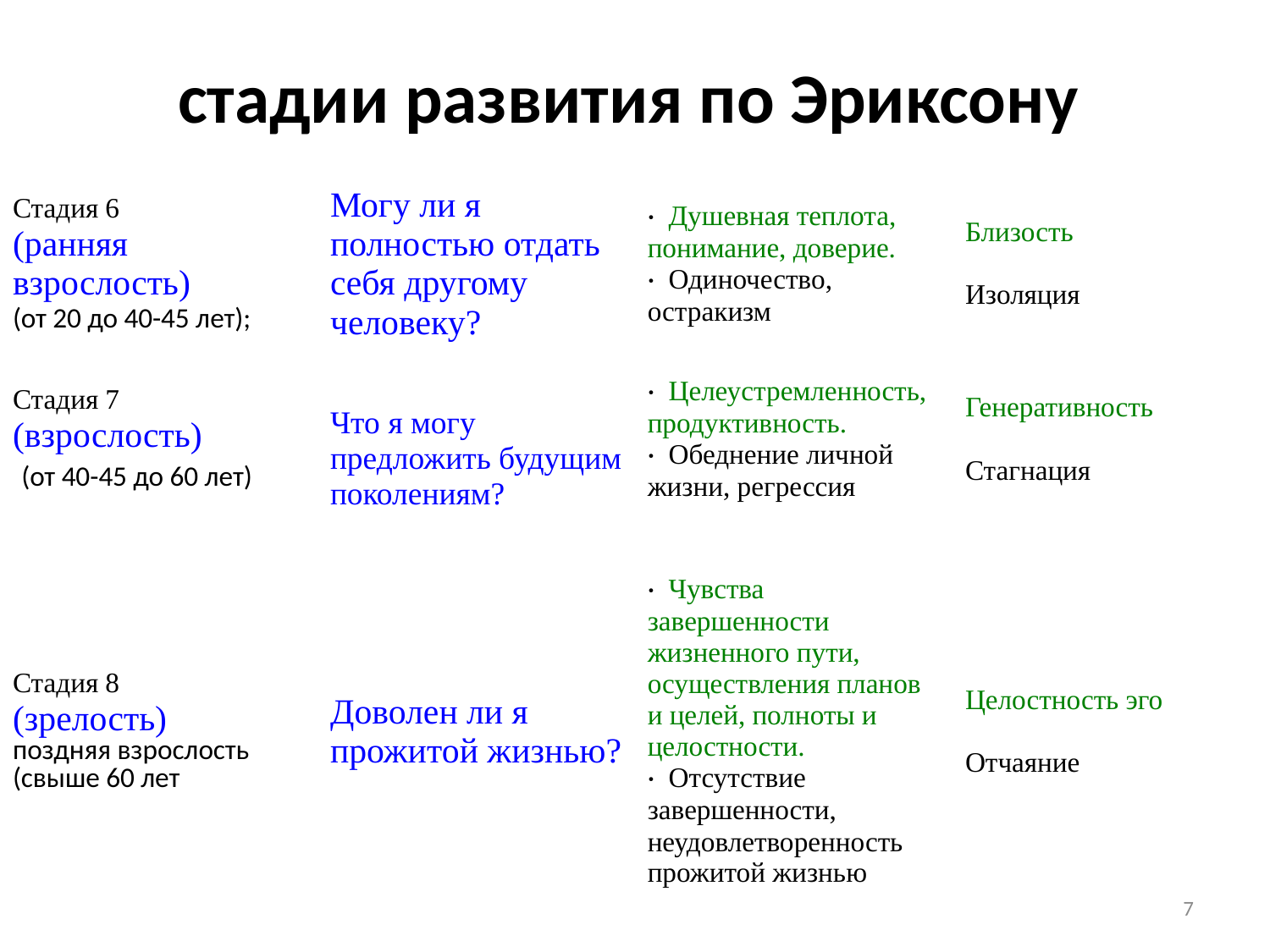

# стадии развития по Эриксону
| Стадия 6 (ранняя взрослость) (от 20 до 40-45 лет); | Могу ли я полностью отдать себя другому человеку? | · Душевная теплота, понимание, доверие. · Одиночество, остракизм | Близость Изоляция |
| --- | --- | --- | --- |
| Стадия 7 (взрослость) (от 40-45 до 60 лет) | Что я могу предложить будущим поколениям? | · Целеустремленность, продуктивность. · Обеднение личной жизни, регрессия | Генеративность Стагнация |
| Стадия 8 (зрелость) поздняя взрослость (свыше 60 лет | Доволен ли я прожитой жизнью? | · Чувства завершенности жизненного пути, осуществления планов и целей, полноты и целостности. · Отсутствие завершенности, неудовлетворенность прожитой жизнью | Целостность эго Отчаяние |
7